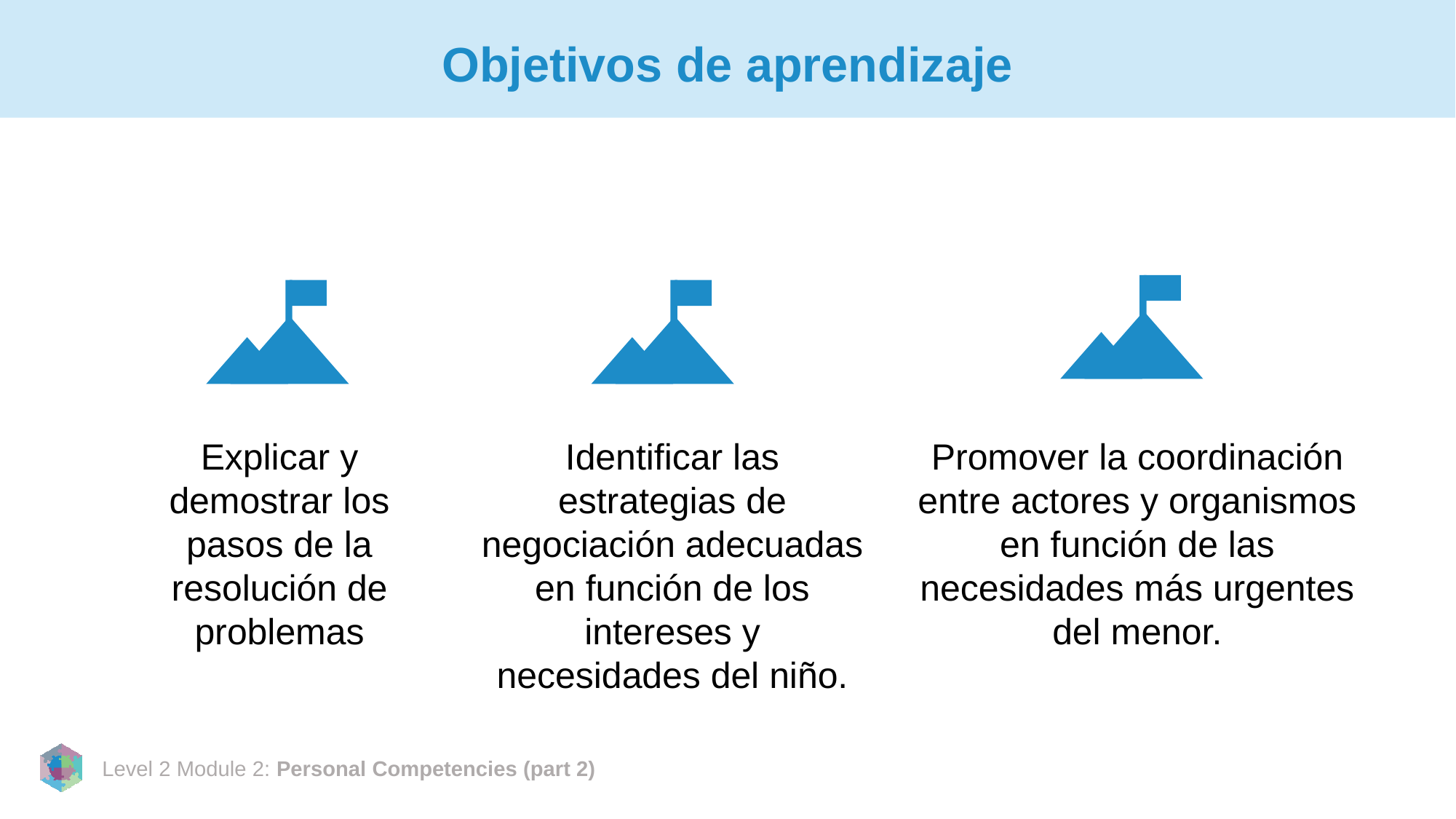

# Objetivos de aprendizaje

Explicar y demostrar los pasos de la resolución de problemas
Identificar las estrategias de negociación adecuadas en función de los intereses y necesidades del niño.
Promover la coordinación entre actores y organismos en función de las necesidades más urgentes del menor.